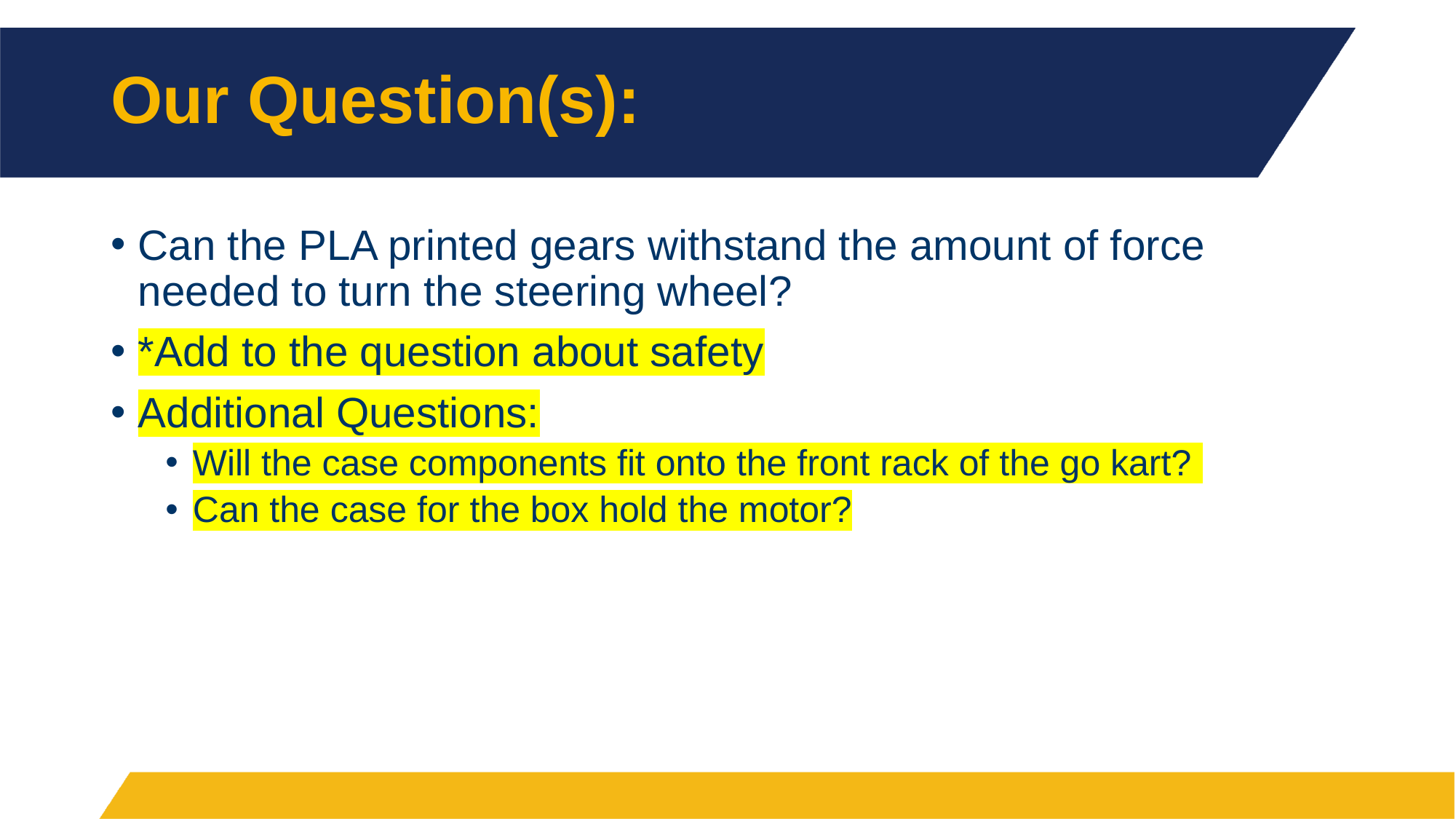

# Our Question(s):​
Can the PLA printed gears withstand the amount of force needed to turn the steering wheel?​
*Add to the question about safety​
Additional Questions:
Will the case components fit onto the front rack of the go kart? ​
Can the case for the box hold the motor?​